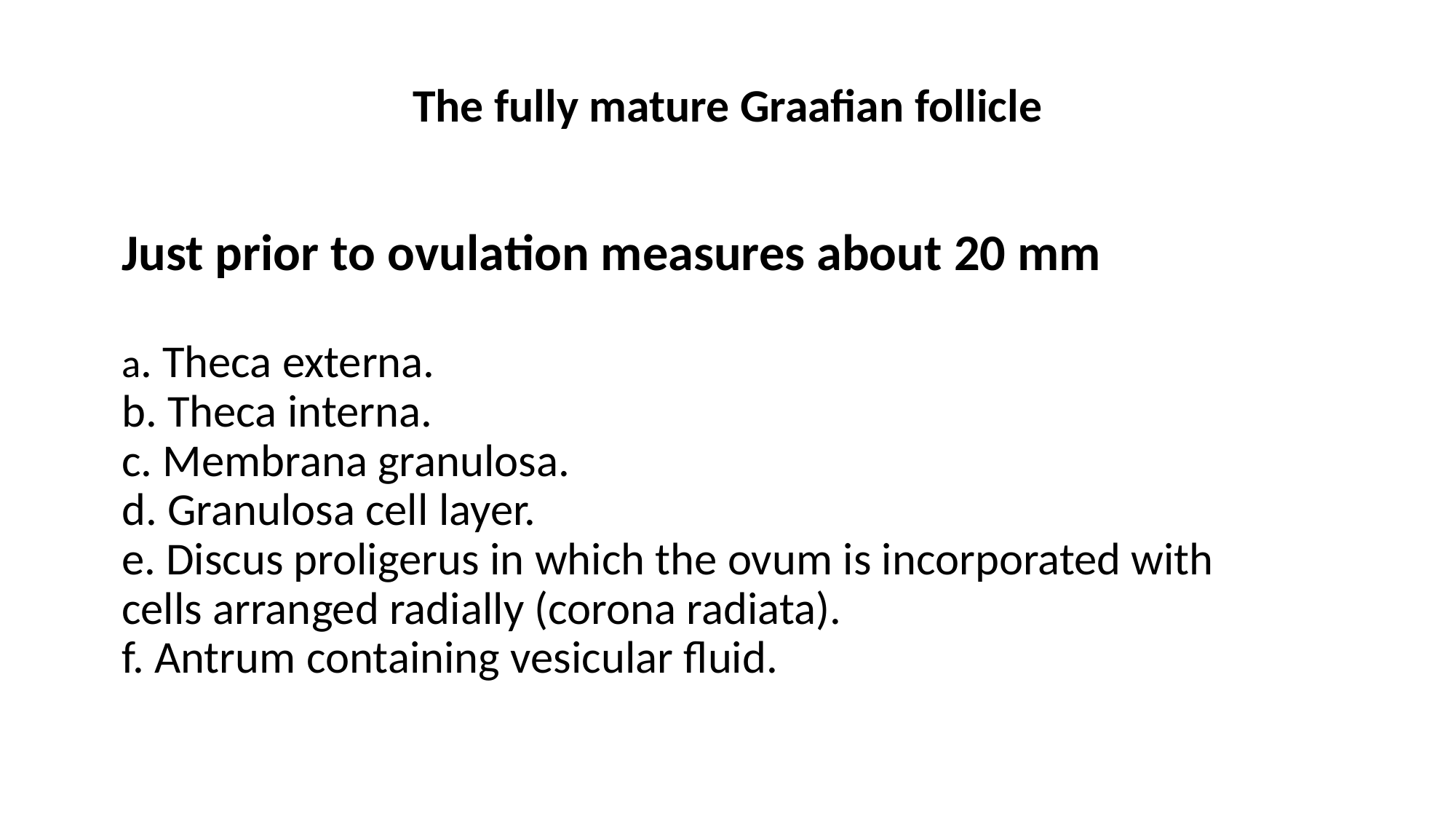

# The fully mature Graafian follicle
Just prior to ovulation measures about 20 mm
a. Theca externa.
b. Theca interna.
c. Membrana granulosa.
d. Granulosa cell layer.
e. Discus proligerus in which the ovum is incorporated with           cells arranged radially (corona radiata).
f. Antrum containing vesicular fluid.